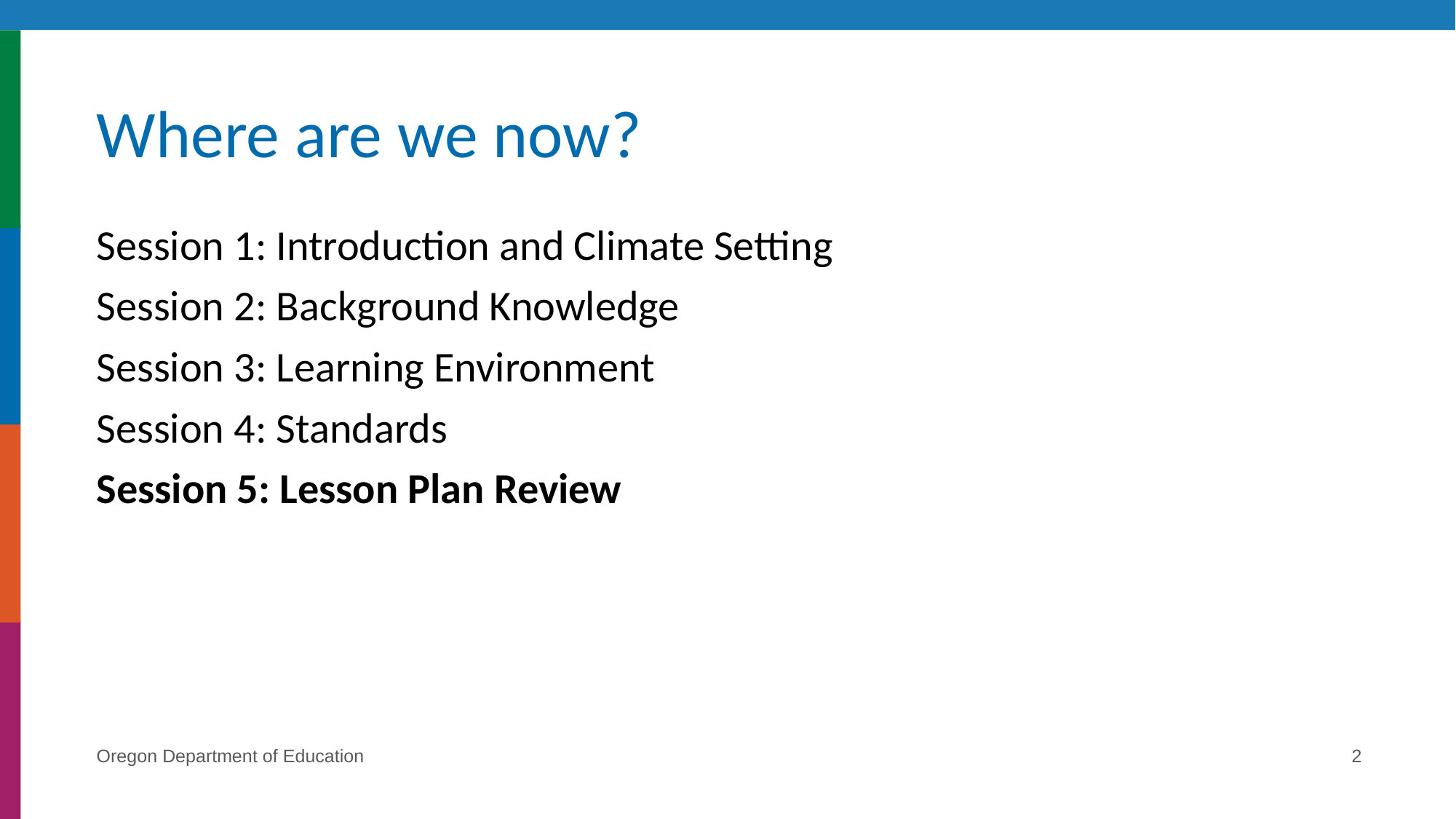

# Where are we now?
Session 1: Introduction and Climate Setting
Session 2: Background Knowledge
Session 3: Learning Environment
Session 4: Standards
Session 5: Lesson Plan Review
Oregon Department of Education
2